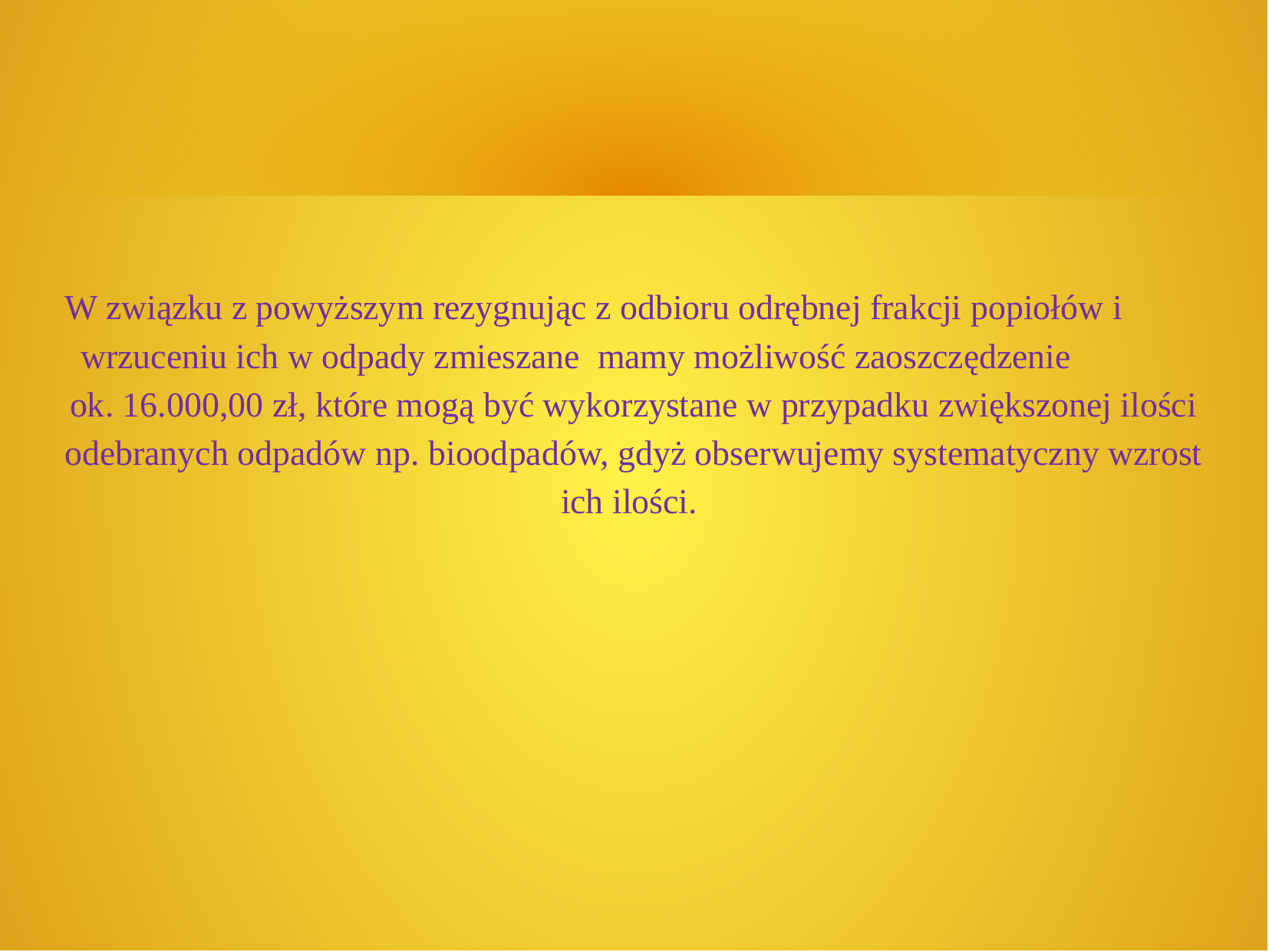

W związku z powyższym rezygnując z odbioru odrębnej frakcji popiołów i          wrzuceniu ich w odpady zmieszane  mamy możliwość zaoszczędzenie              ok. 16.000,00 zł, które mogą być wykorzystane w przypadku zwiększonej ilości odebranych odpadów np. bioodpadów, gdyż obserwujemy systematyczny wzrost ich ilości.